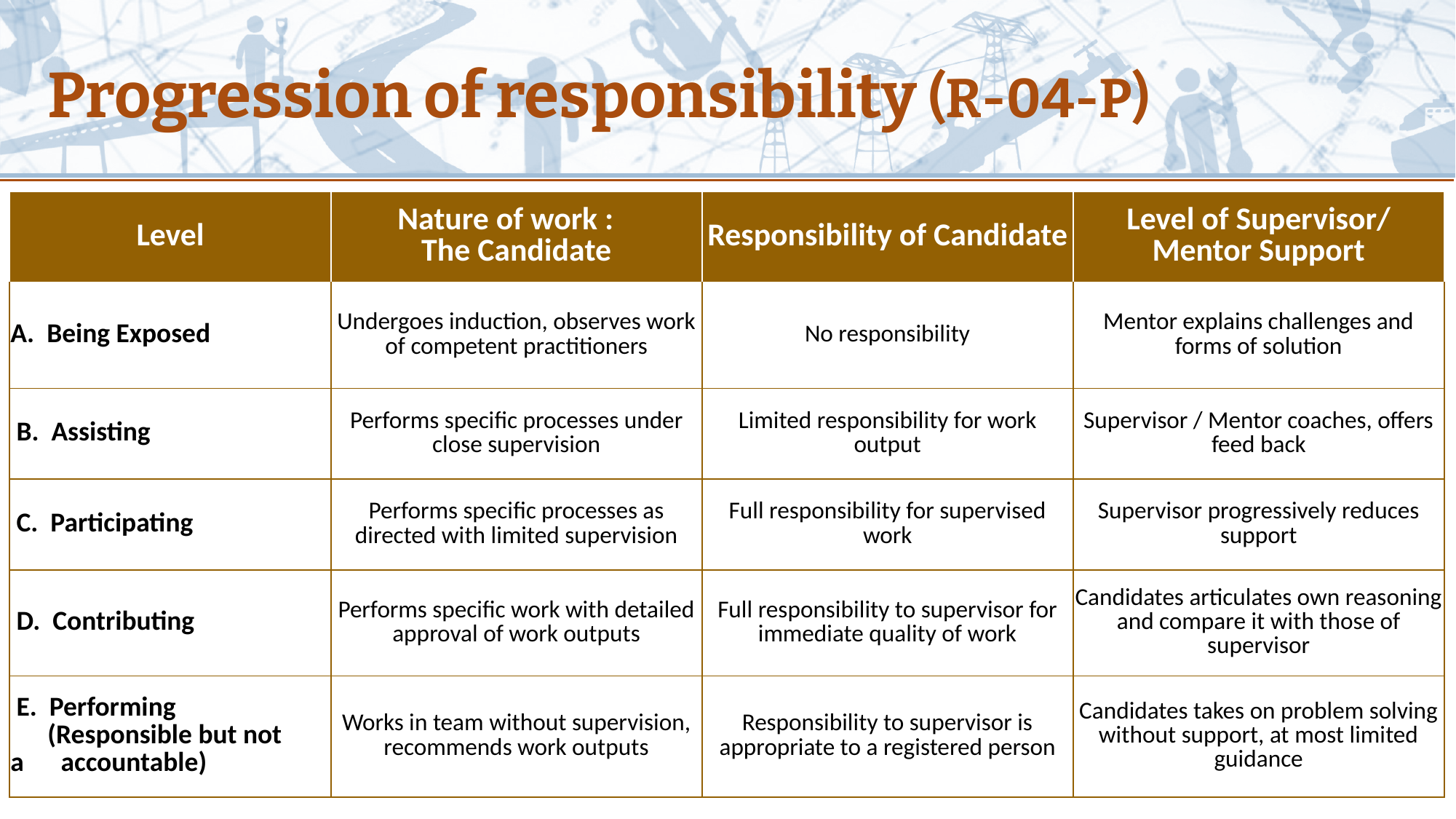

# Progression of responsibility (R-04-P)
| Level | Nature of work : The Candidate | Responsibility of Candidate | Level of Supervisor/ Mentor Support |
| --- | --- | --- | --- |
| A. Being Exposed | Undergoes induction, observes work of competent practitioners | No responsibility | Mentor explains challenges and forms of solution |
| B. Assisting | Performs specific processes under close supervision | Limited responsibility for work output | Supervisor / Mentor coaches, offers feed back |
| C. Participating | Performs specific processes as directed with limited supervision | Full responsibility for supervised work | Supervisor progressively reduces support |
| D. Contributing | Performs specific work with detailed approval of work outputs | Full responsibility to supervisor for immediate quality of work | Candidates articulates own reasoning and compare it with those of supervisor |
| E. Performing (Responsible but not a accountable) | Works in team without supervision, recommends work outputs | Responsibility to supervisor is appropriate to a registered person | Candidates takes on problem solving without support, at most limited guidance |